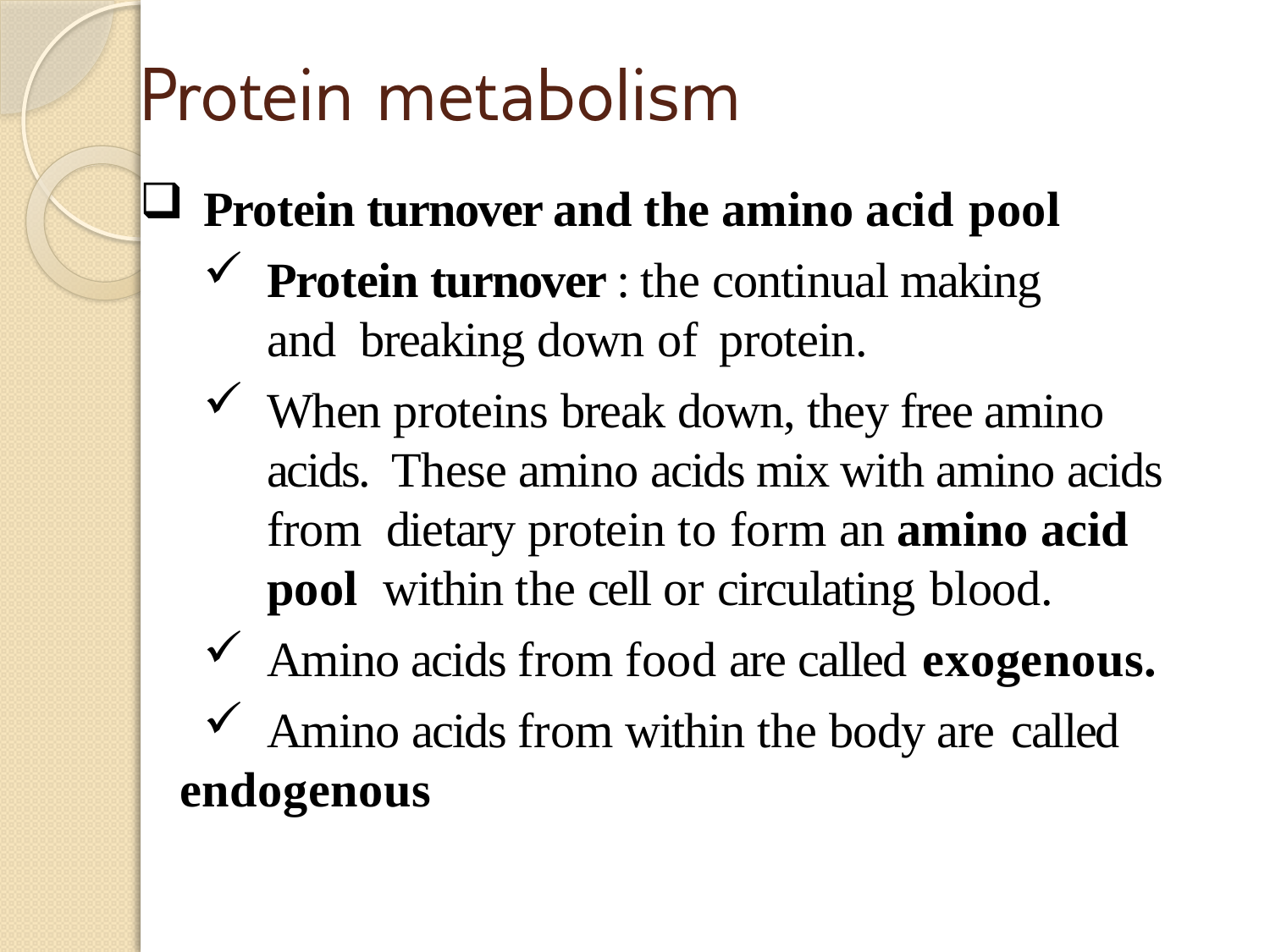

# Protein metabolism
Protein turnover and the amino acid pool
Protein turnover : the continual making and  breaking down of	protein.
When proteins break down, they free amino acids.  These amino acids mix with amino acids from  dietary protein to form an amino acid pool  within the cell or circulating blood.
Amino acids from food are called exogenous.
Amino acids from within the body are called
endogenous